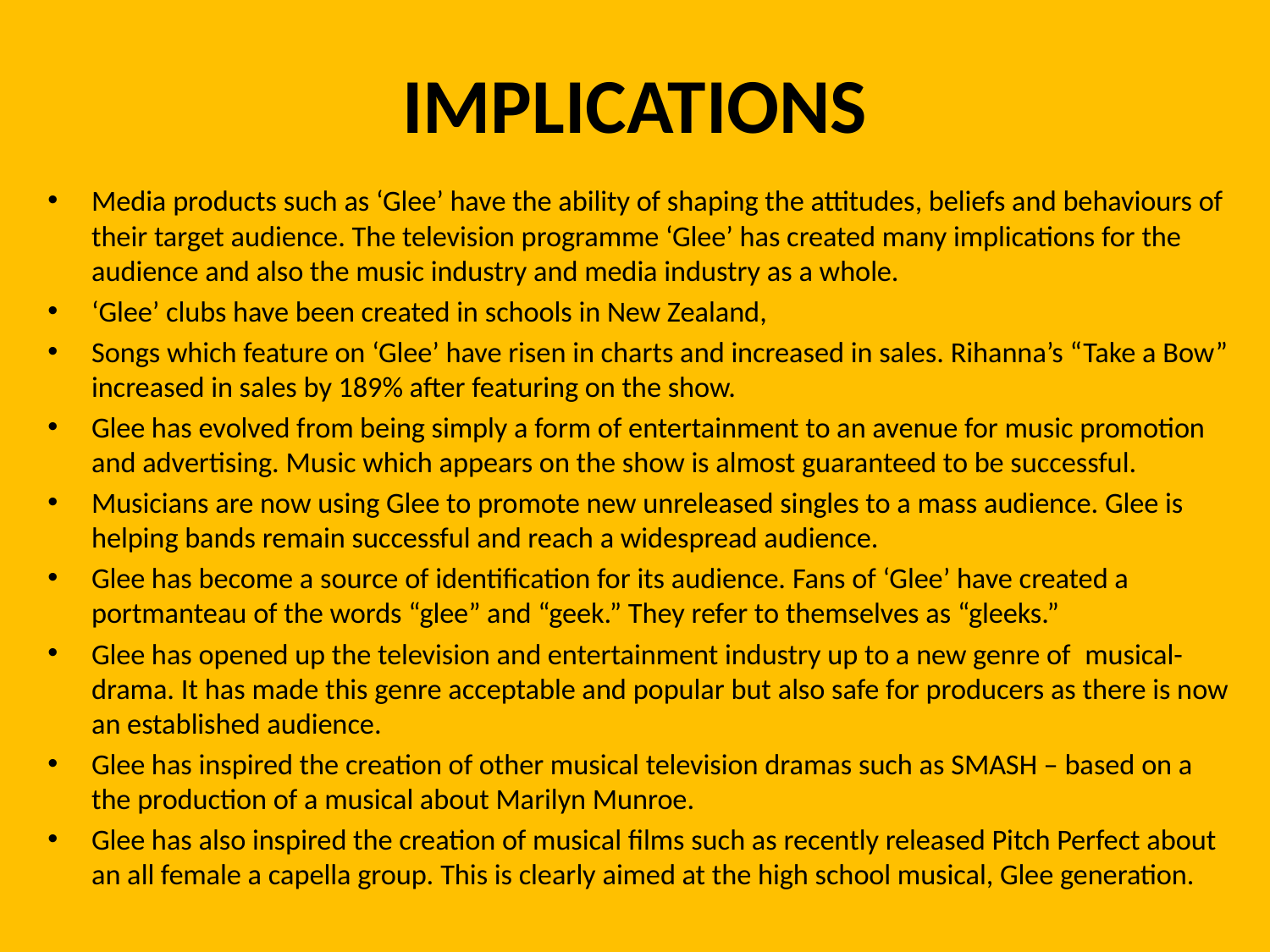

# IMPLICATIONS
Media products such as ‘Glee’ have the ability of shaping the attitudes, beliefs and behaviours of their target audience. The television programme ‘Glee’ has created many implications for the audience and also the music industry and media industry as a whole.
‘Glee’ clubs have been created in schools in New Zealand,
Songs which feature on ‘Glee’ have risen in charts and increased in sales. Rihanna’s “Take a Bow” increased in sales by 189% after featuring on the show.
Glee has evolved from being simply a form of entertainment to an avenue for music promotion and advertising. Music which appears on the show is almost guaranteed to be successful.
Musicians are now using Glee to promote new unreleased singles to a mass audience. Glee is helping bands remain successful and reach a widespread audience.
Glee has become a source of identification for its audience. Fans of ‘Glee’ have created a portmanteau of the words “glee” and “geek.” They refer to themselves as “gleeks.”
Glee has opened up the television and entertainment industry up to a new genre of  musical-drama. It has made this genre acceptable and popular but also safe for producers as there is now an established audience.
Glee has inspired the creation of other musical television dramas such as SMASH – based on a the production of a musical about Marilyn Munroe.
Glee has also inspired the creation of musical films such as recently released Pitch Perfect about an all female a capella group. This is clearly aimed at the high school musical, Glee generation.